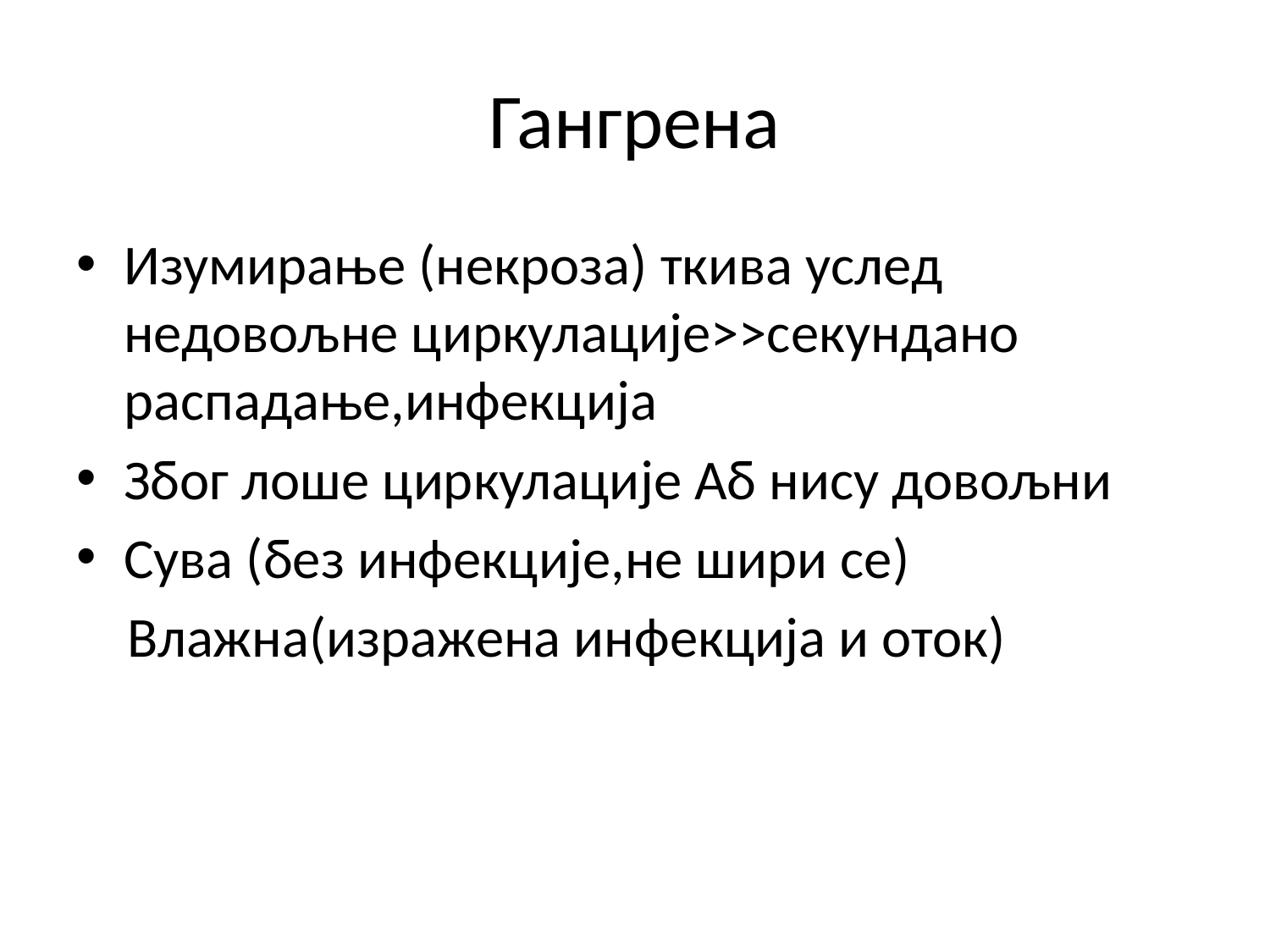

# Гангрена
Изумирање (некроза) ткива услед недовољне циркулације>>секундано распадање,инфекција
Због лоше циркулације Аб нису довољни
Сува (без инфекције,не шири се)
    Влажна(изражена инфекција и оток)